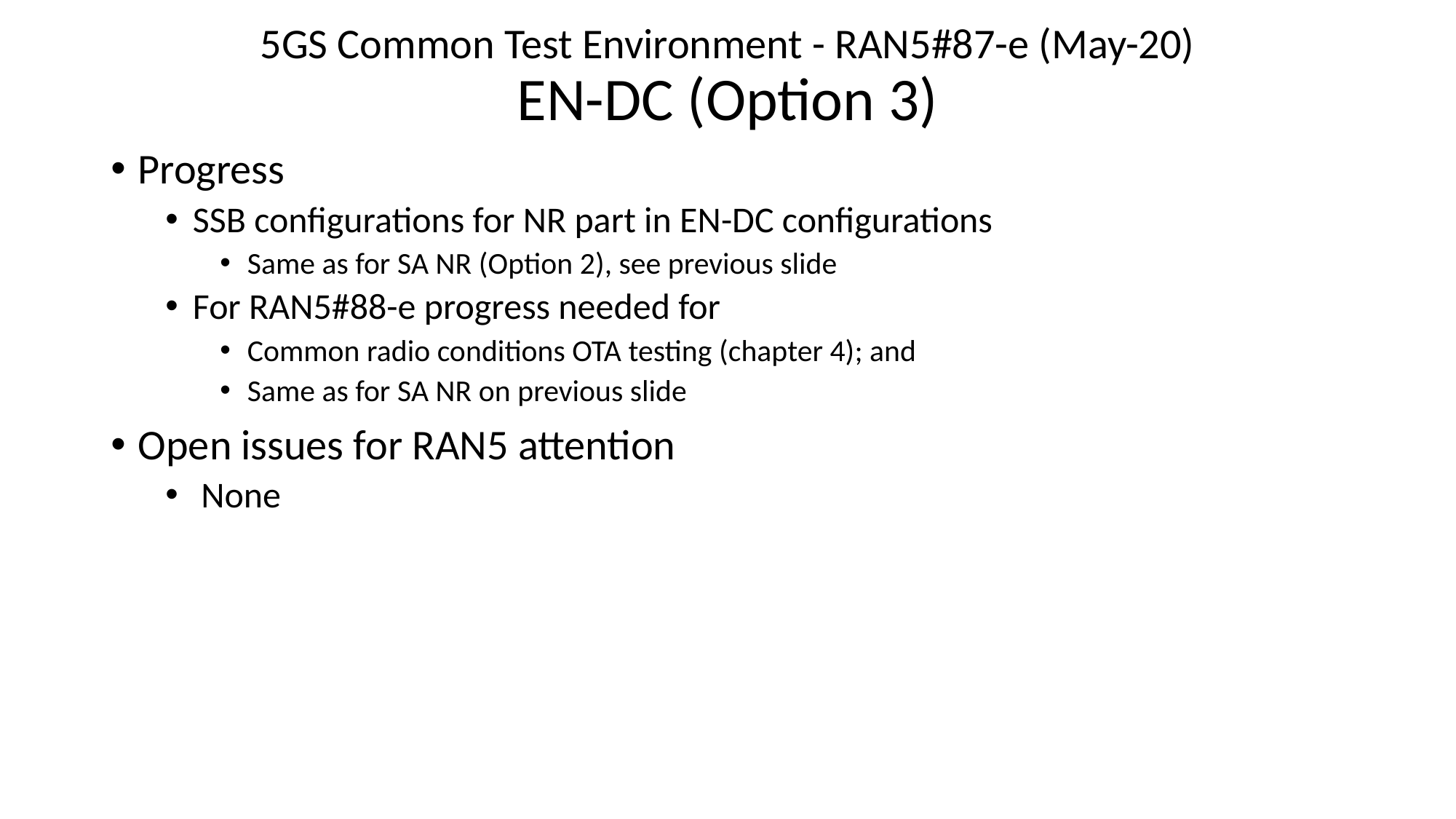

# 5GS Common Test Environment - RAN5#87-e (May-20) EN-DC (Option 3)
Progress
SSB configurations for NR part in EN-DC configurations
Same as for SA NR (Option 2), see previous slide
For RAN5#88-e progress needed for
Common radio conditions OTA testing (chapter 4); and
Same as for SA NR on previous slide
Open issues for RAN5 attention
 None